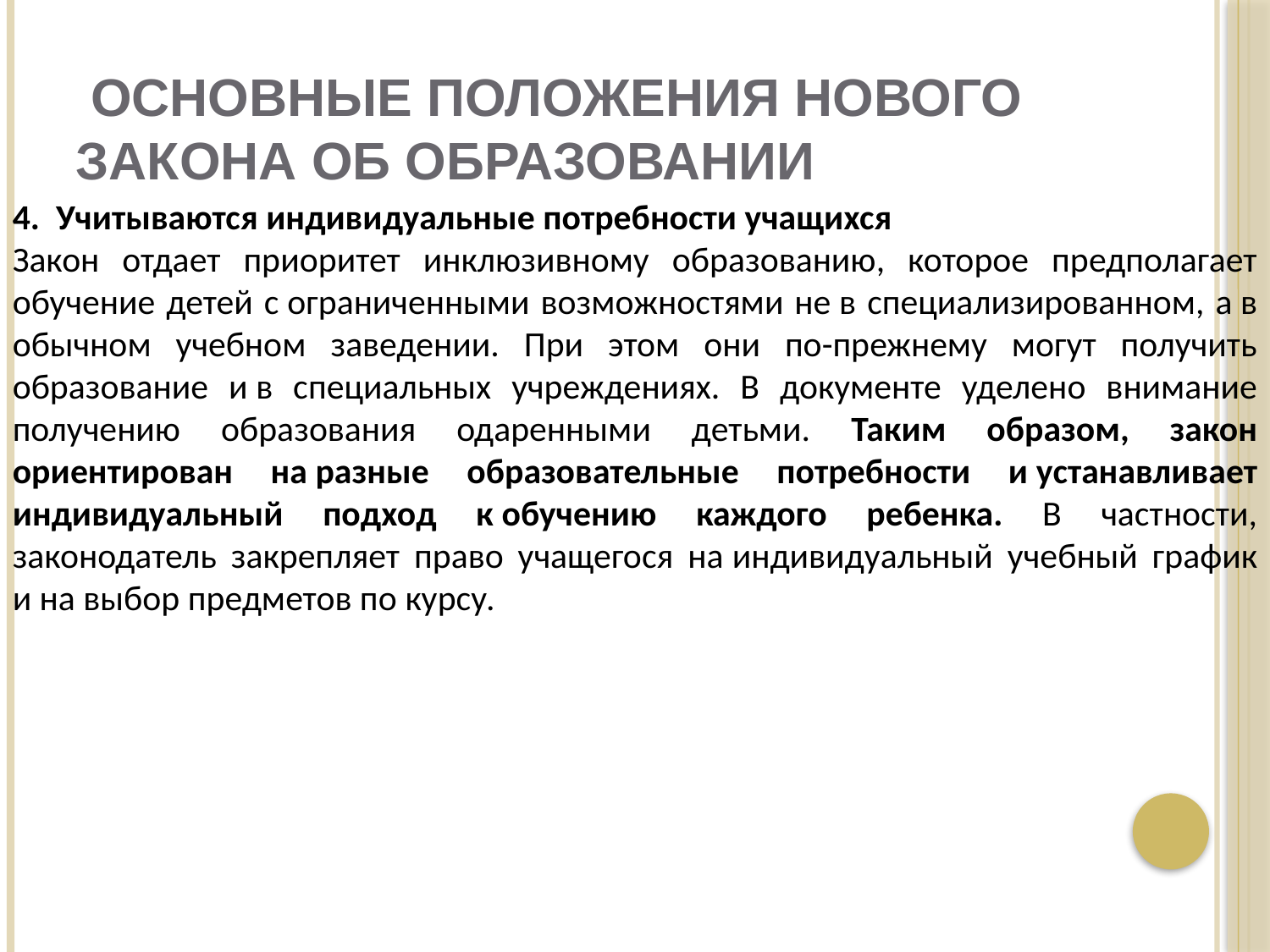

# Основные положения нового закона об образовании
4.  Учитываются индивидуальные потребности учащихся
Закон отдает приоритет инклюзивному образованию, которое предполагает обучение детей с ограниченными возможностями не в специализированном, а в обычном учебном заведении. При этом они по-прежнему могут получить образование и в специальных учреждениях. В документе уделено внимание получению образования одаренными детьми. Таким образом, закон ориентирован на разные образовательные потребности и устанавливает индивидуальный подход к обучению каждого ребенка. В частности, законодатель закрепляет право учащегося на индивидуальный учебный график и на выбор предметов по курсу.